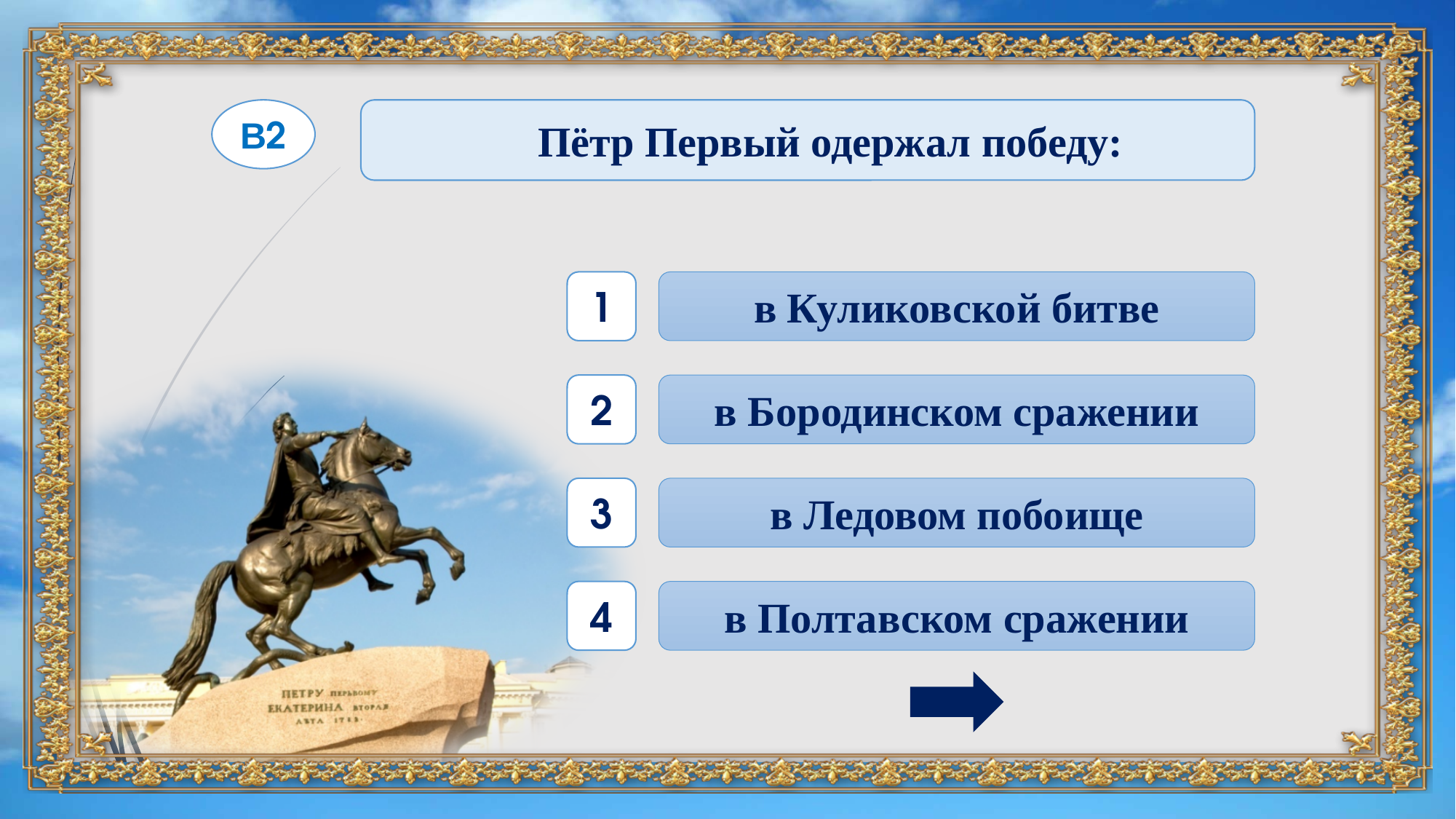

В2
    Пётр Первый одержал победу:
1
в Куликовской битве
2
в Бородинском сражении
3
в Ледовом побоище
4
в Полтавском сражении